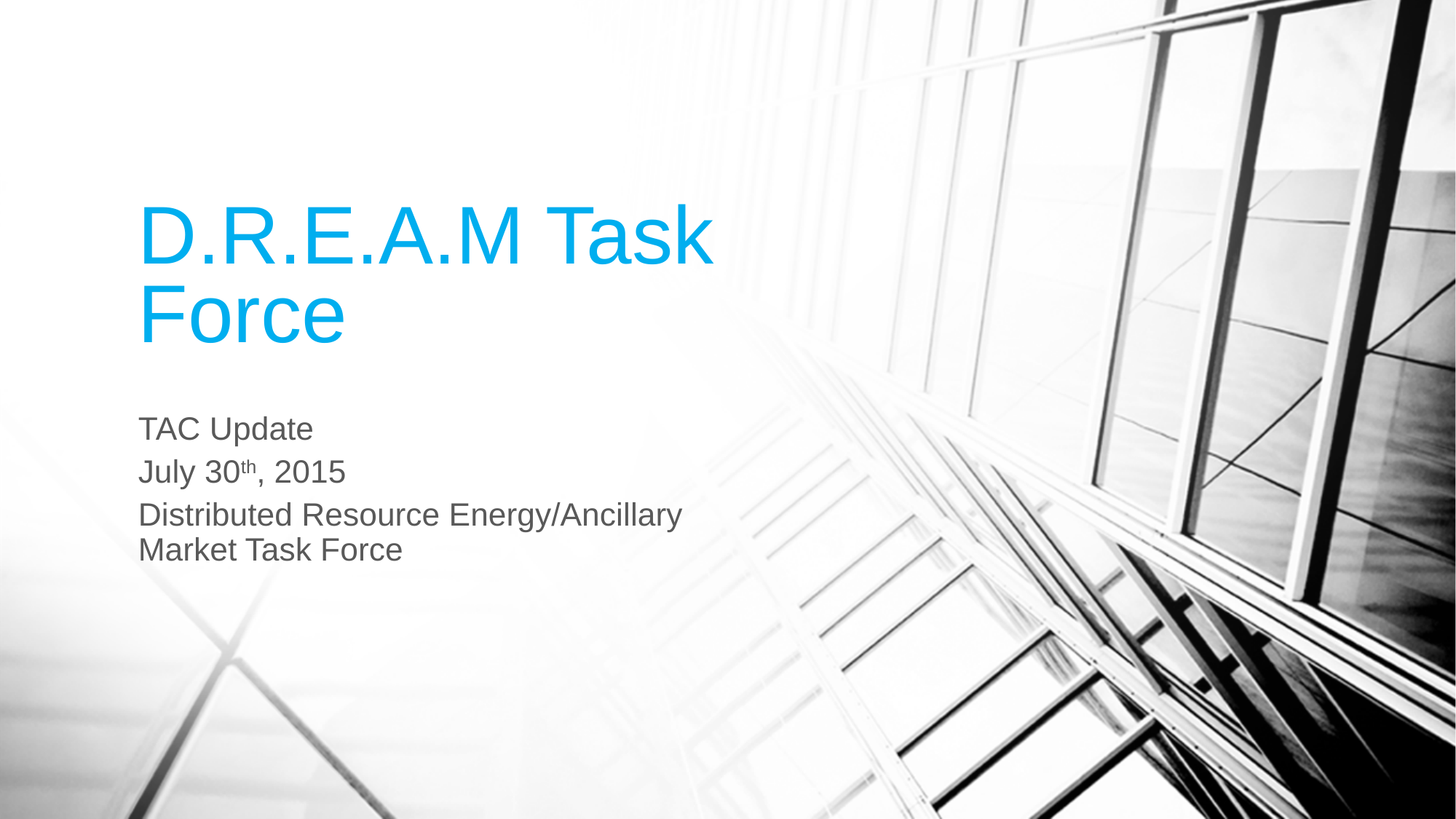

# D.R.E.A.M Task Force
TAC Update
July 30th, 2015
Distributed Resource Energy/Ancillary Market Task Force